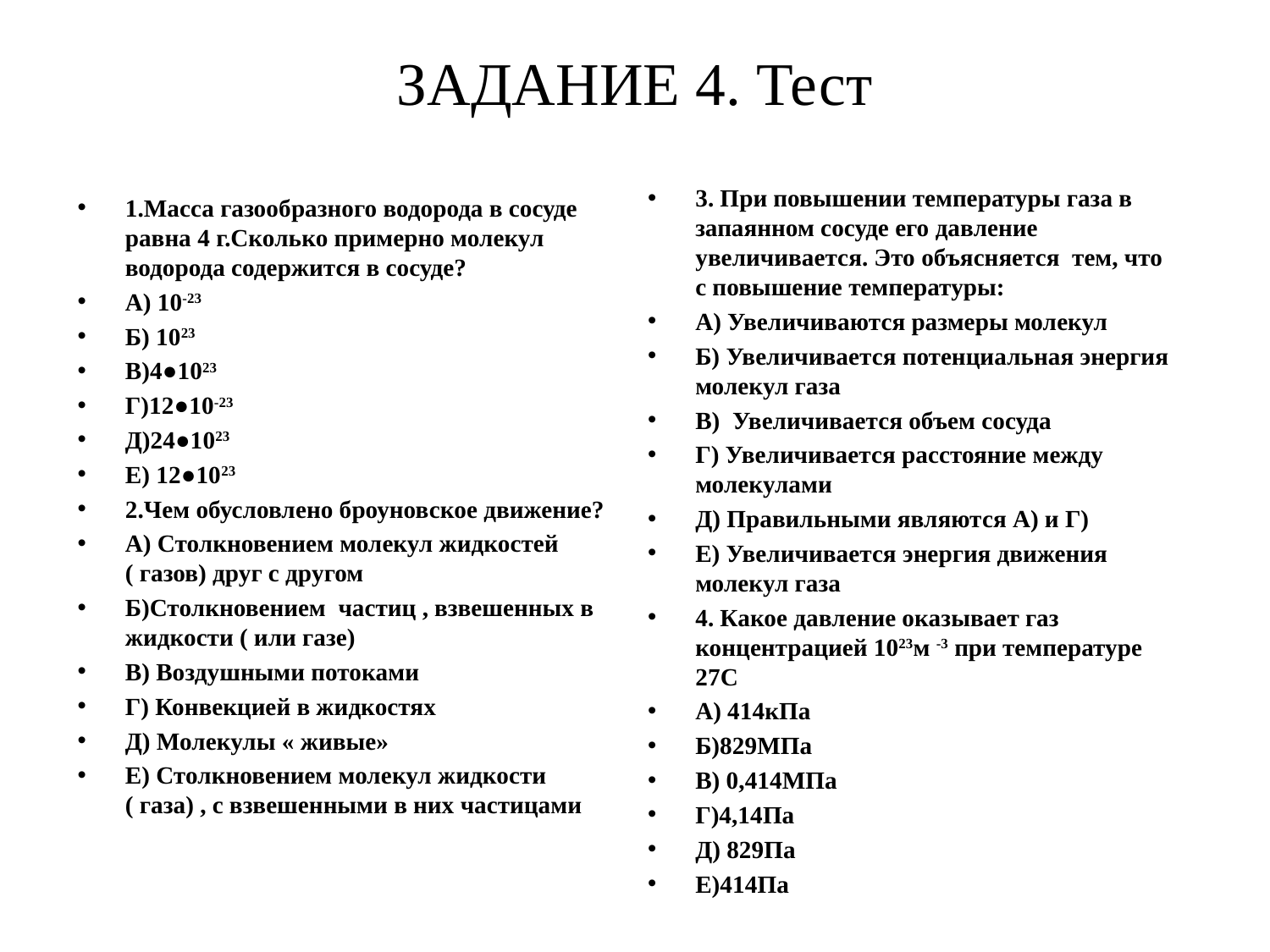

# ЗАДАНИЕ 4. Тест
3. При повышении температуры газа в запаянном сосуде его давление увеличивается. Это объясняется  тем, что  с повышение температуры:
А) Увеличиваются размеры молекул
Б) Увеличивается потенциальная энергия  молекул газа
В)  Увеличивается объем сосуда
Г) Увеличивается расстояние между молекулами
Д) Правильными являются А) и Г)
Е) Увеличивается энергия движения молекул газа
4. Какое давление оказывает газ  концентрацией 1023м -3 при температуре 27С
А) 414кПа
Б)829МПа
В) 0,414МПа
Г)4,14Па
Д) 829Па
Е)414Па

1.Масса газообразного водорода в сосуде равна 4 г.Сколько примерно молекул водорода содержится в сосуде?
А) 10-23
Б) 1023
В)4●1023
Г)12●10-23
Д)24●1023
Е) 12●1023
2.Чем обусловлено броуновское движение?
А) Столкновением молекул жидкостей ( газов) друг с другом
Б)Столкновением  частиц , взвешенных в жидкости ( или газе)
В) Воздушными потоками
Г) Конвекцией в жидкостях
Д) Молекулы « живые»
Е) Столкновением молекул жидкости ( газа) , с взвешенными в них частицами